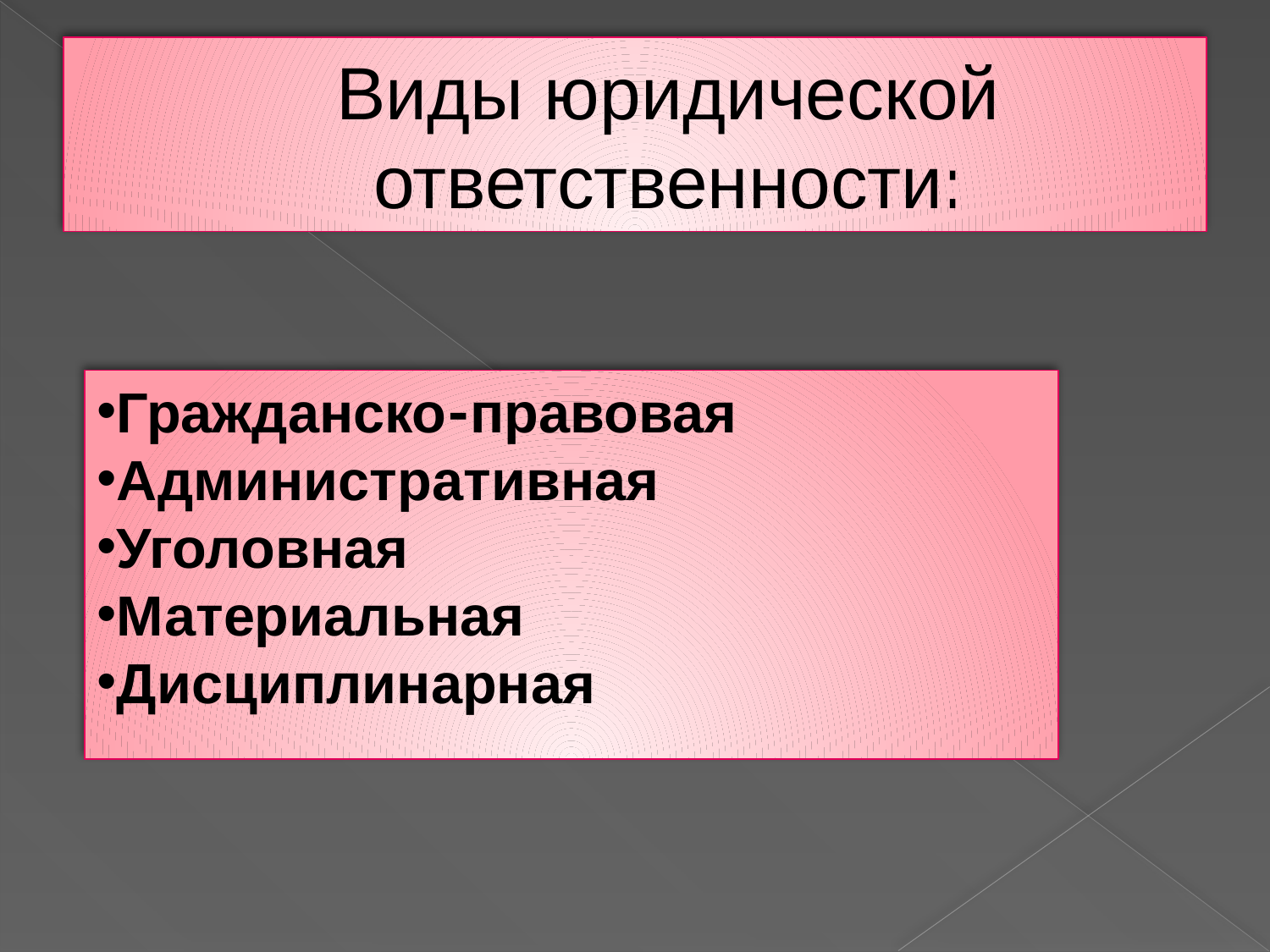

# Виды юридической ответственности:
Гражданско-правовая
Административная
Уголовная
Материальная
Дисциплинарная